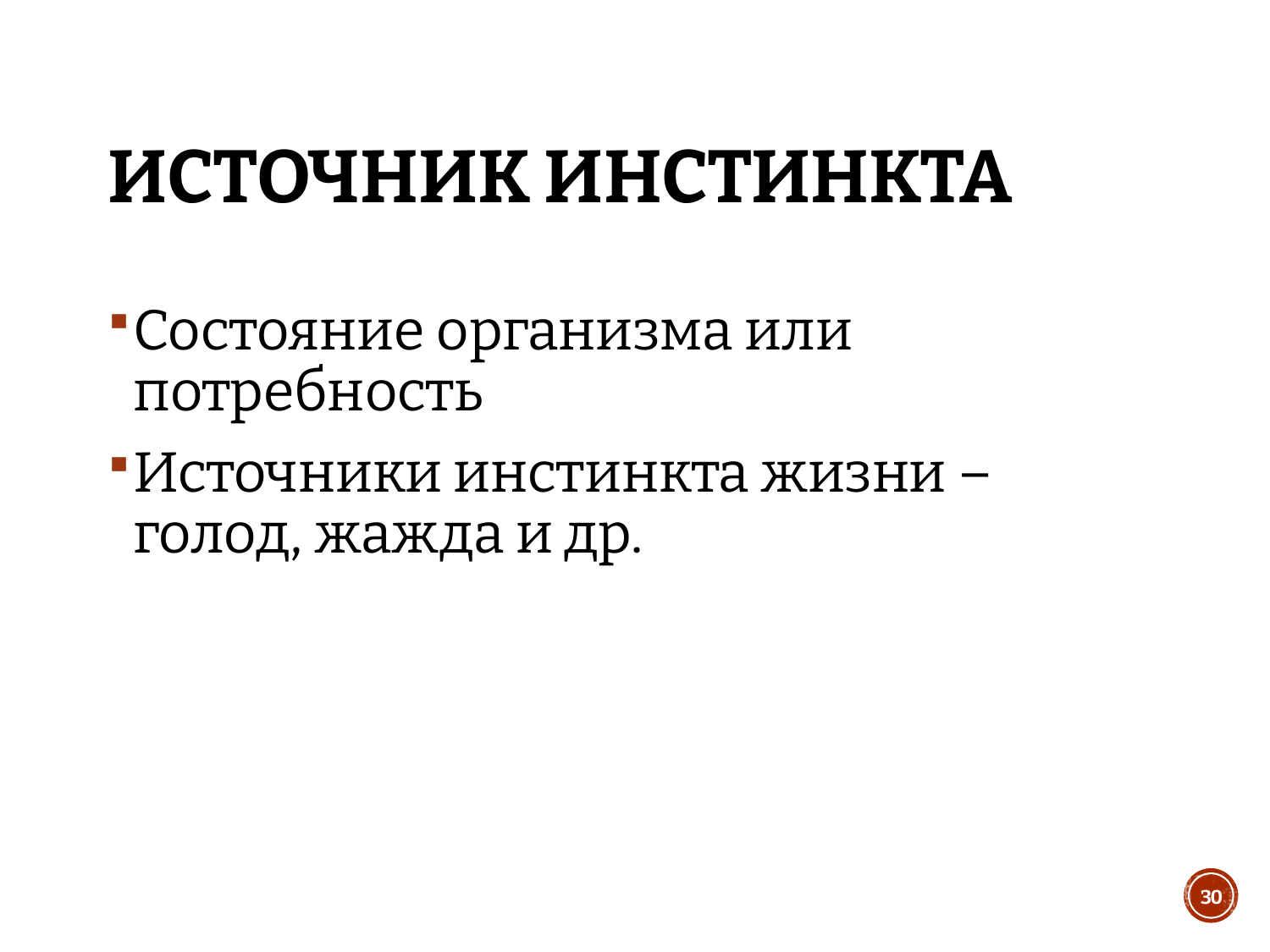

# Источник инстинкта
Состояние организма или потребность
Источники инстинкта жизни – голод, жажда и др.

30